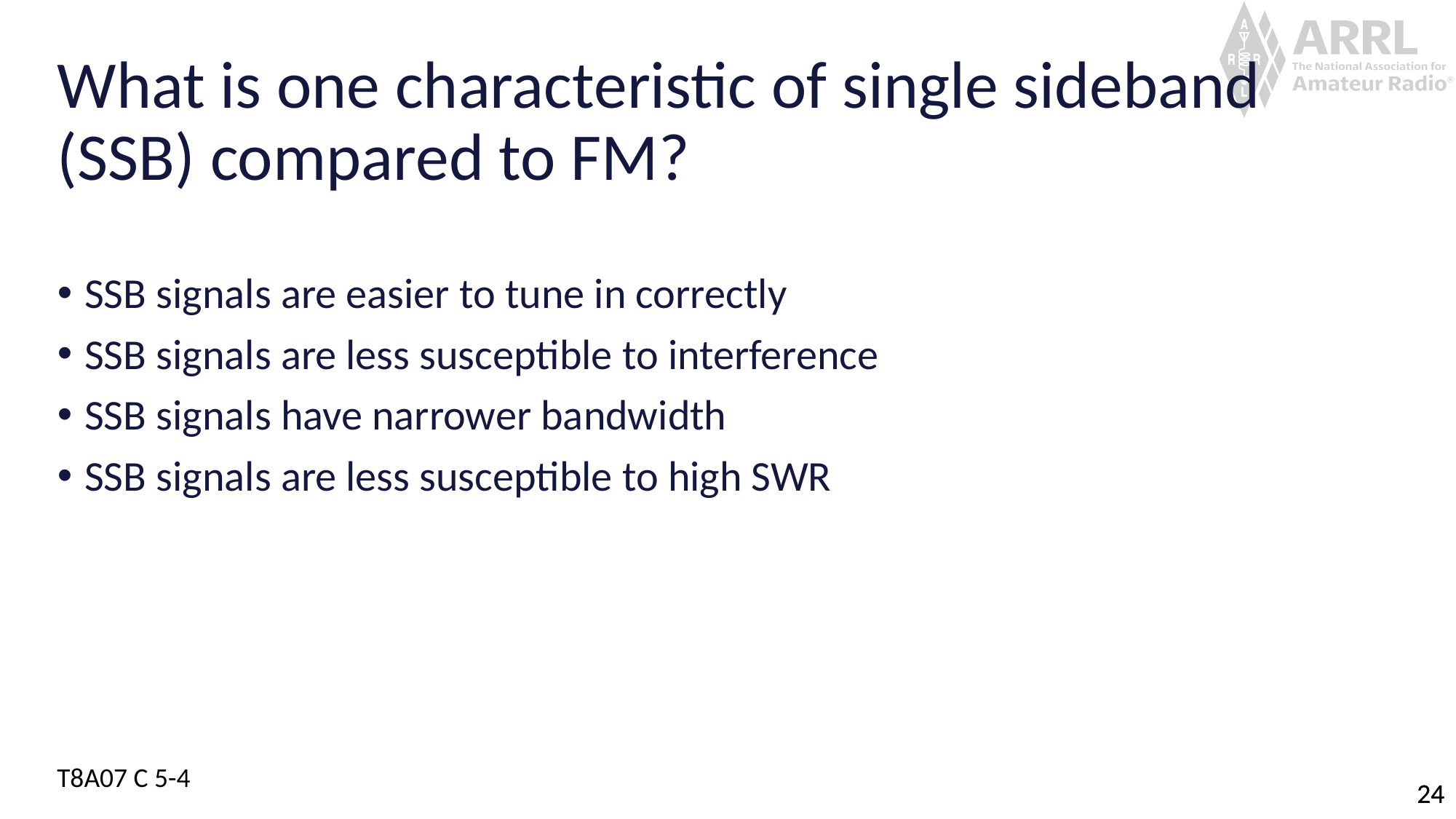

# What is one characteristic of single sideband (SSB) compared to FM?
SSB signals are easier to tune in correctly
SSB signals are less susceptible to interference
SSB signals have narrower bandwidth
SSB signals are less susceptible to high SWR
T8A07 C 5-4